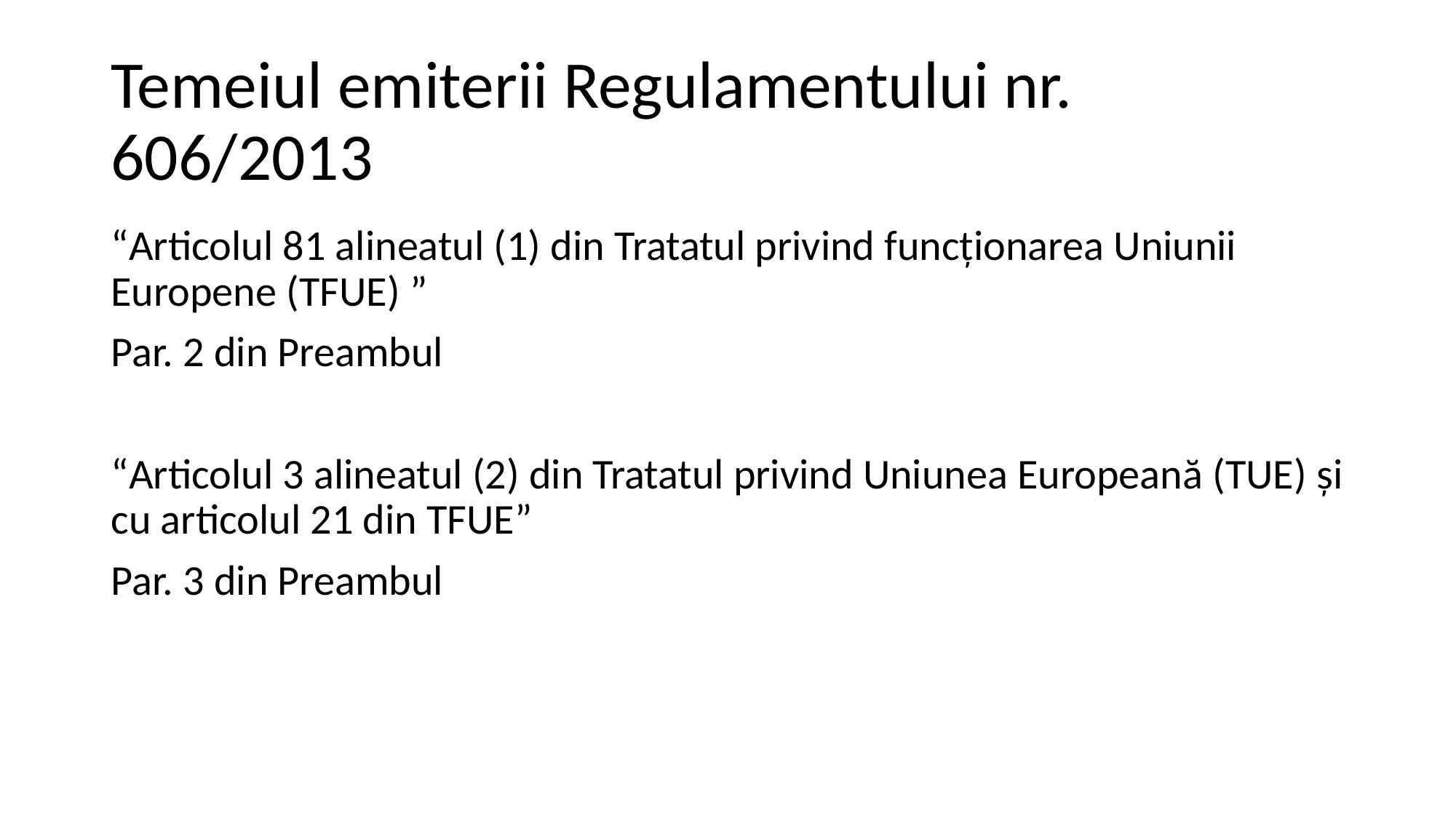

# Temeiul emiterii Regulamentului nr. 606/2013
“Articolul 81 alineatul (1) din Tratatul privind funcționarea Uniunii Europene (TFUE) ”
Par. 2 din Preambul

“Articolul 3 alineatul (2) din Tratatul privind Uniunea Europeană (TUE) și cu articolul 21 din TFUE”
Par. 3 din Preambul